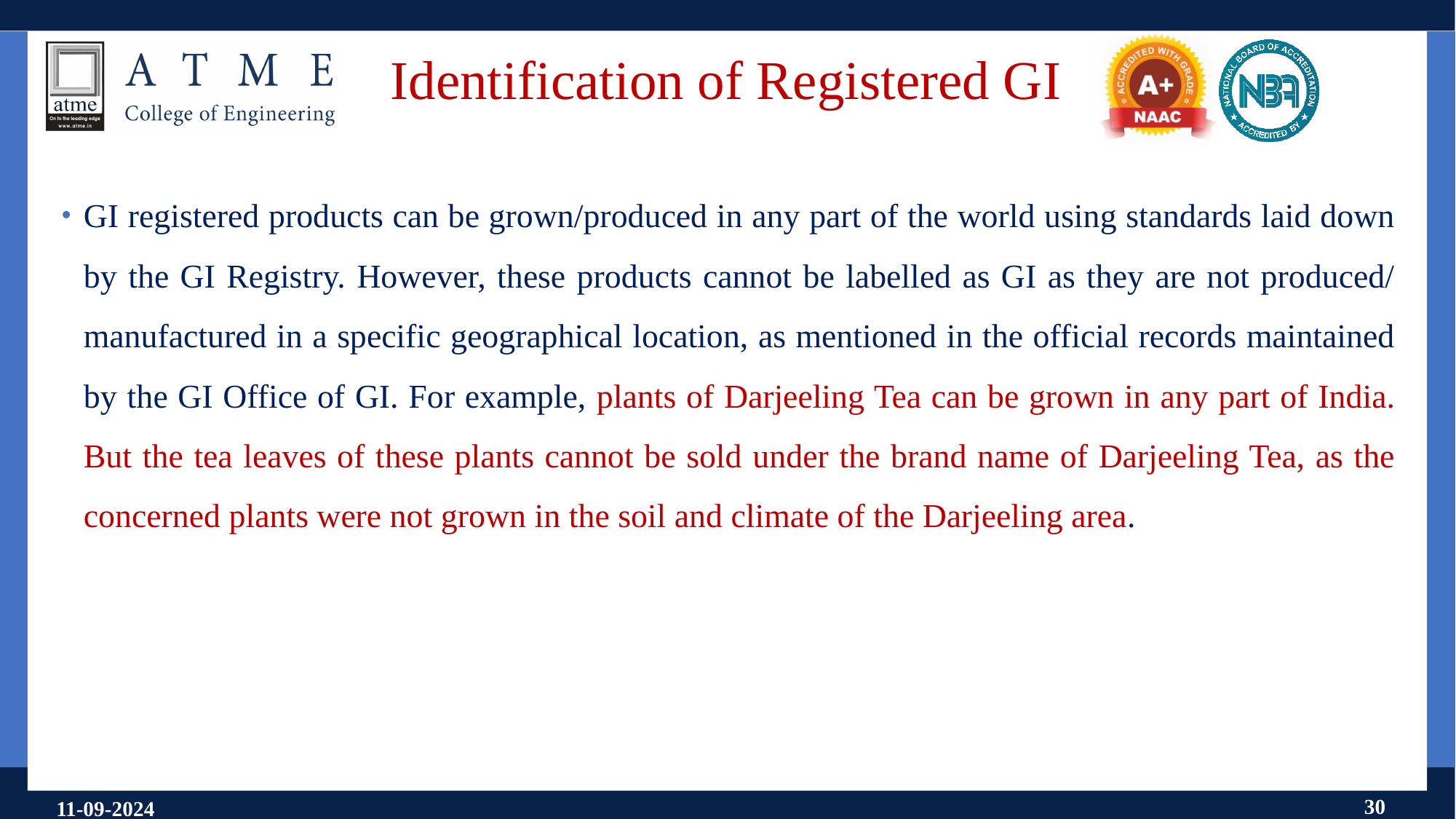

# Identification of Registered GI
GI registered products can be grown/produced in any part of the world using standards laid down by the GI Registry. However, these products cannot be labelled as GI as they are not produced/ manufactured in a specific geographical location, as mentioned in the official records maintained by the GI Office of GI. For example, plants of Darjeeling Tea can be grown in any part of India. But the tea leaves of these plants cannot be sold under the brand name of Darjeeling Tea, as the concerned plants were not grown in the soil and climate of the Darjeeling area.
30
11-09-2024